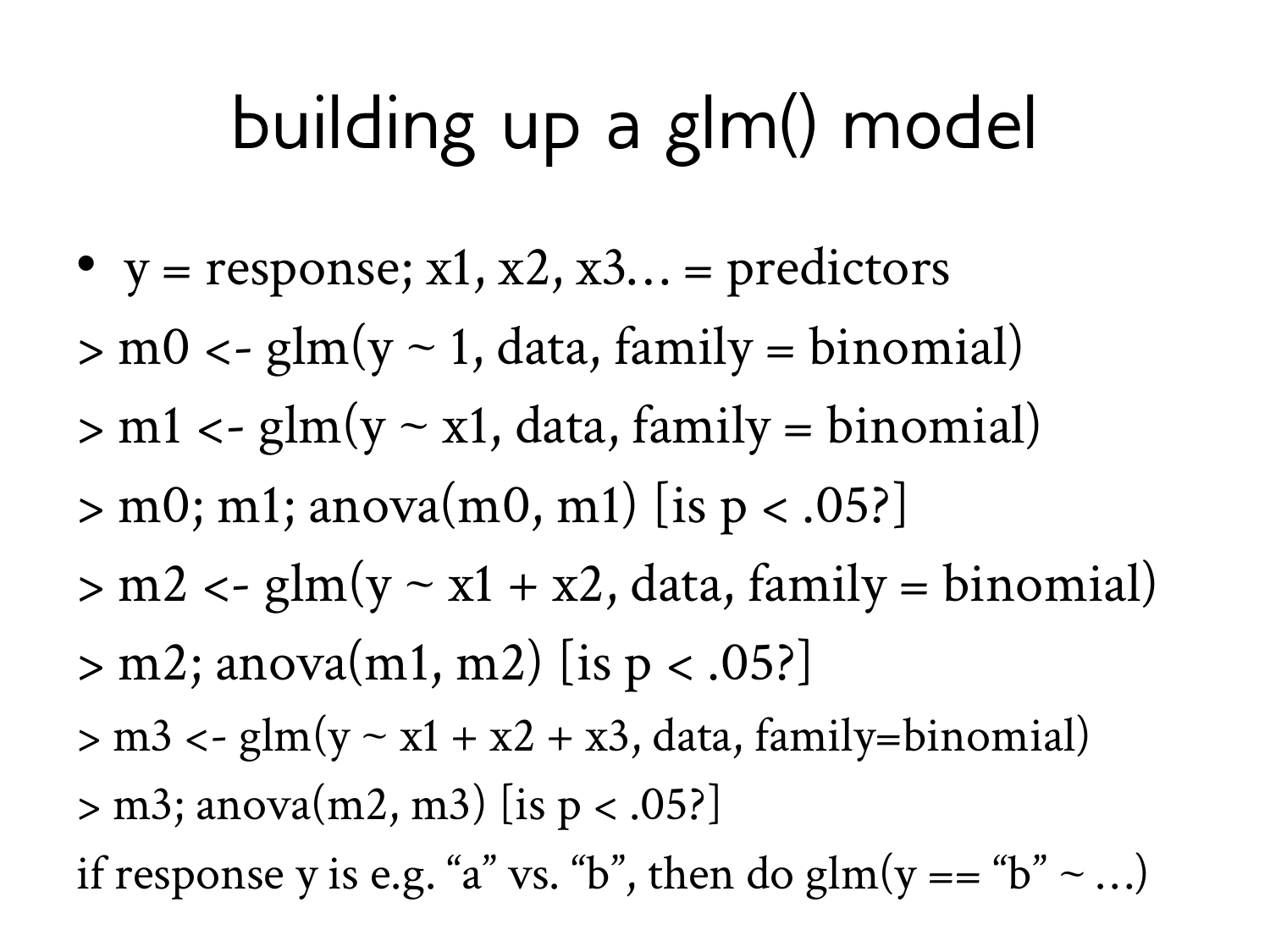

# building up a glm() model
y = response; x1, x2, x3… = predictors
> m0 <- glm(y ~ 1, data, family = binomial)
> m1 <- glm(y ~ x1, data, family = binomial)
> m0; m1; anova(m0, m1) [is p < .05?]
> m2 <- glm(y ~ x1 + x2, data, family = binomial)
> m2; anova(m1, m2) [is p < .05?]
> m3 <- glm(y ~ x1 + x2 + x3, data, family=binomial)
> m3; anova(m2, m3) [is p < .05?]
if response y is e.g. “a” vs. “b”, then do glm(y == “b” ~ …)